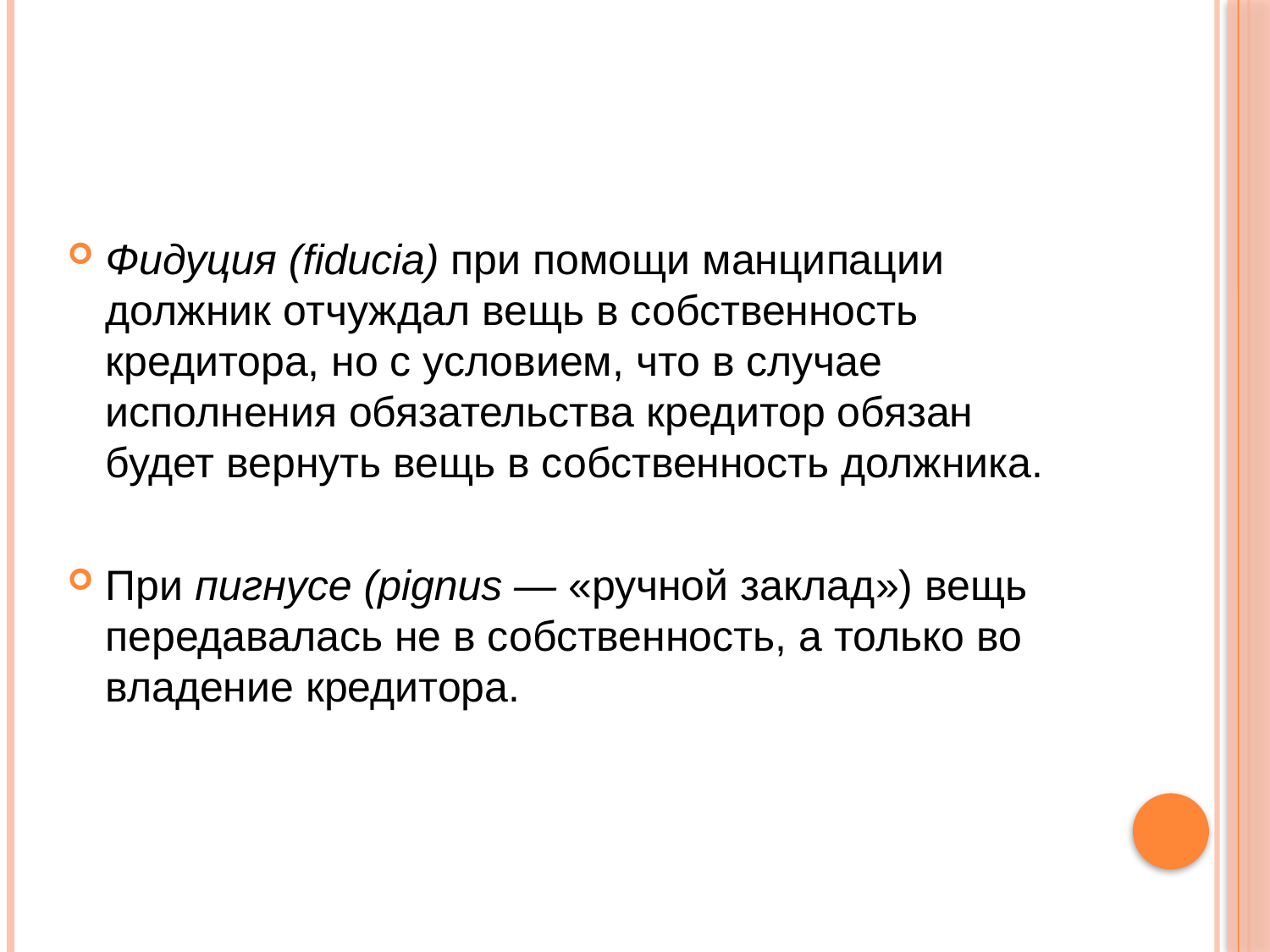

#
Фидуция (fiducia) при помощи манципации должник отчуждал вещь в собственность кредитора, но с условием, что в случае исполнения обязательства кредитор обязан будет вернуть вещь в собственность должника.

При пигнусе (pignus — «ручной заклад») вещь передавалась не в собственность, а только во владение кредитора.